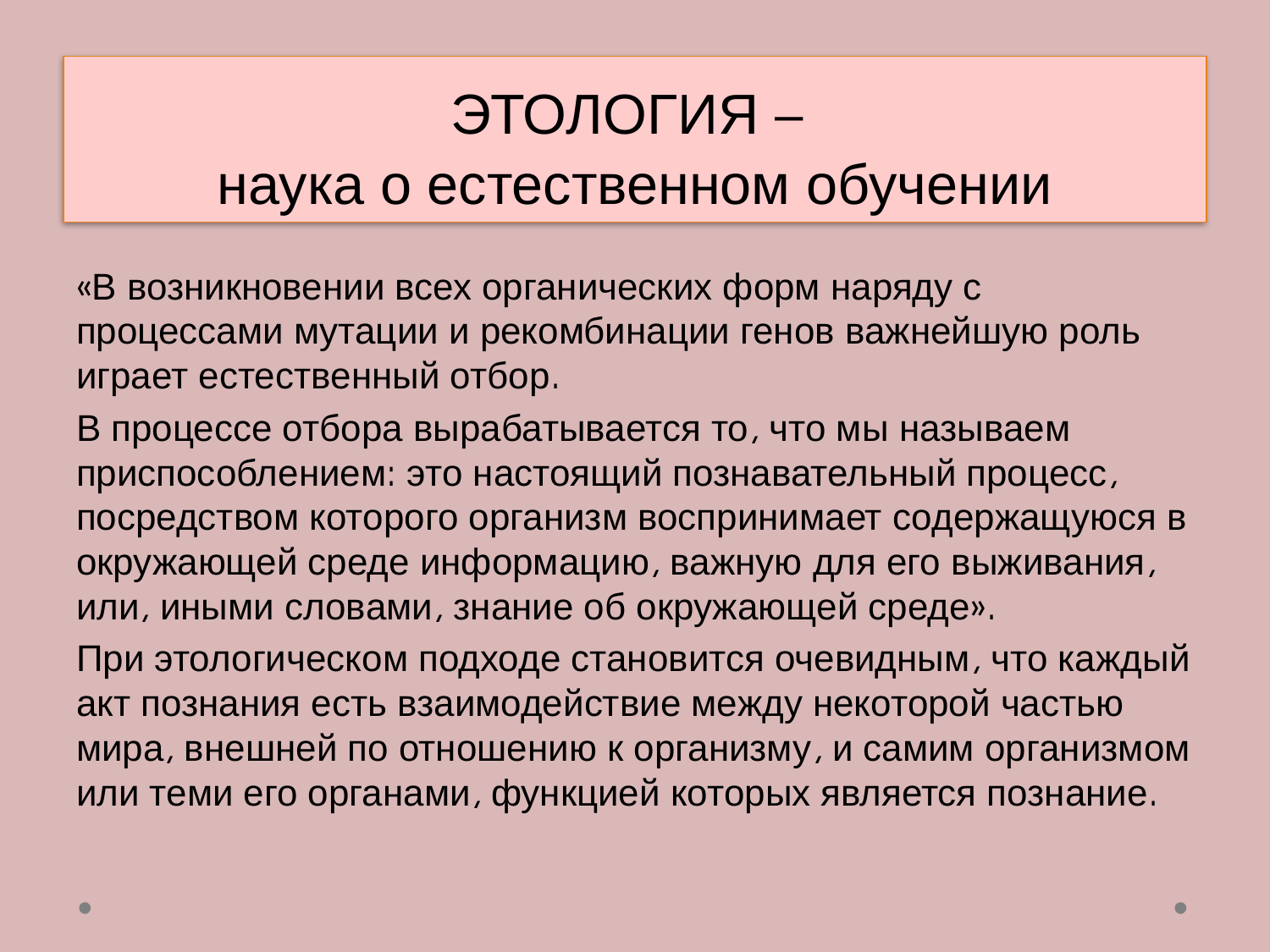

# ЭТОЛОГИЯ – наука о естественном обучении
«В возникновении всех органических форм наряду с процессами мутации и рекомбинации генов важнейшую роль играет естественный отбор.
В процессе отбора вырабатывается то, что мы называем приспособлением: это настоящий познавательный процесс, посредством которого организм воспринимает содержащуюся в окружающей среде информацию, важную для его выживания, или, иными словами, знание об окружающей среде».
При этологическом подходе становится очевидным, что каждый акт познания есть взаимодействие между некоторой частью мира, внешней по отношению к организму, и самим организмом или теми его органами, функцией которых является познание.